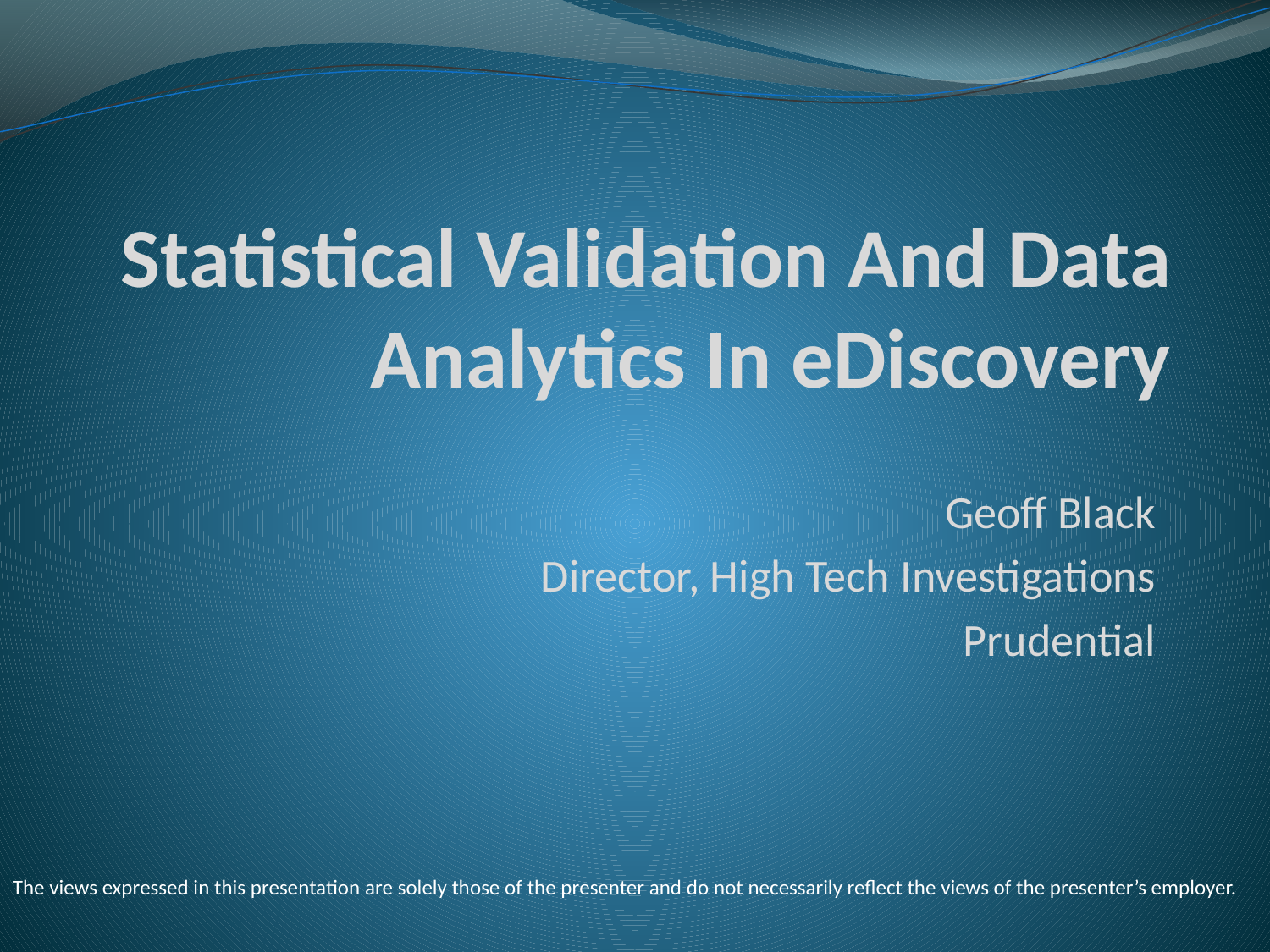

# Statistical Validation And Data Analytics In eDiscovery
Geoff Black
Director, High Tech Investigations
Prudential
The views expressed in this presentation are solely those of the presenter and do not necessarily reflect the views of the presenter’s employer.